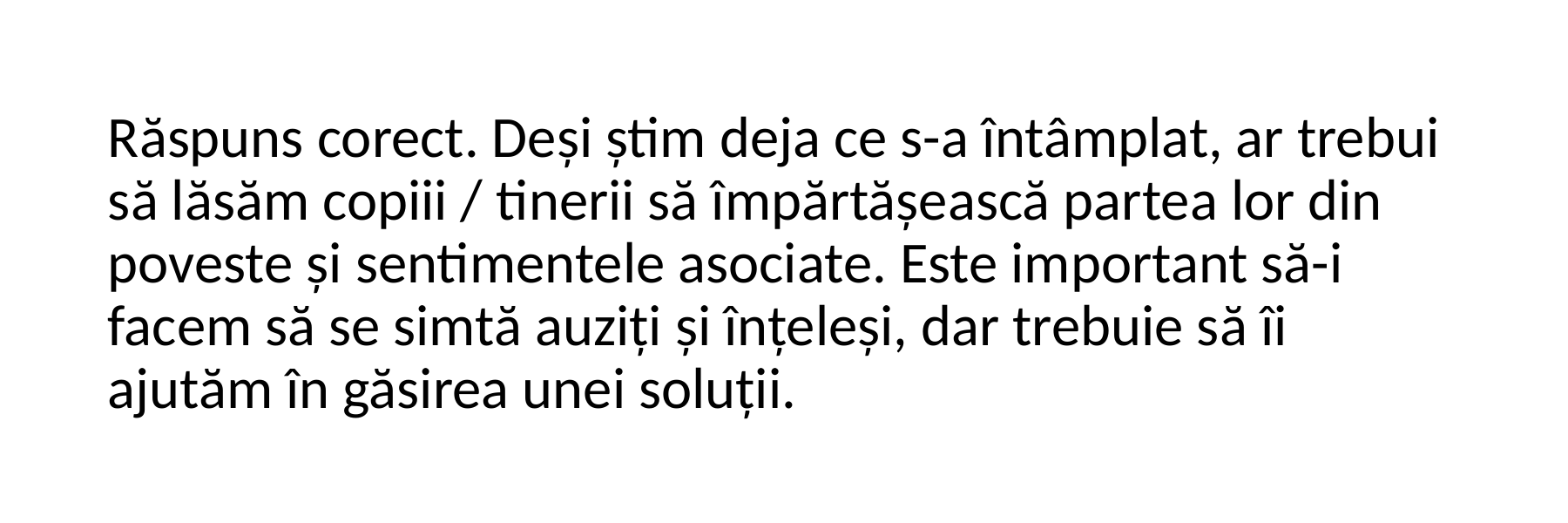

Răspuns corect. Deși știm deja ce s-a întâmplat, ar trebui să lăsăm copiii / tinerii să împărtășească partea lor din poveste și sentimentele asociate. Este important să-i facem să se simtă auziți și înțeleși, dar trebuie să îi ajutăm în găsirea unei soluții.